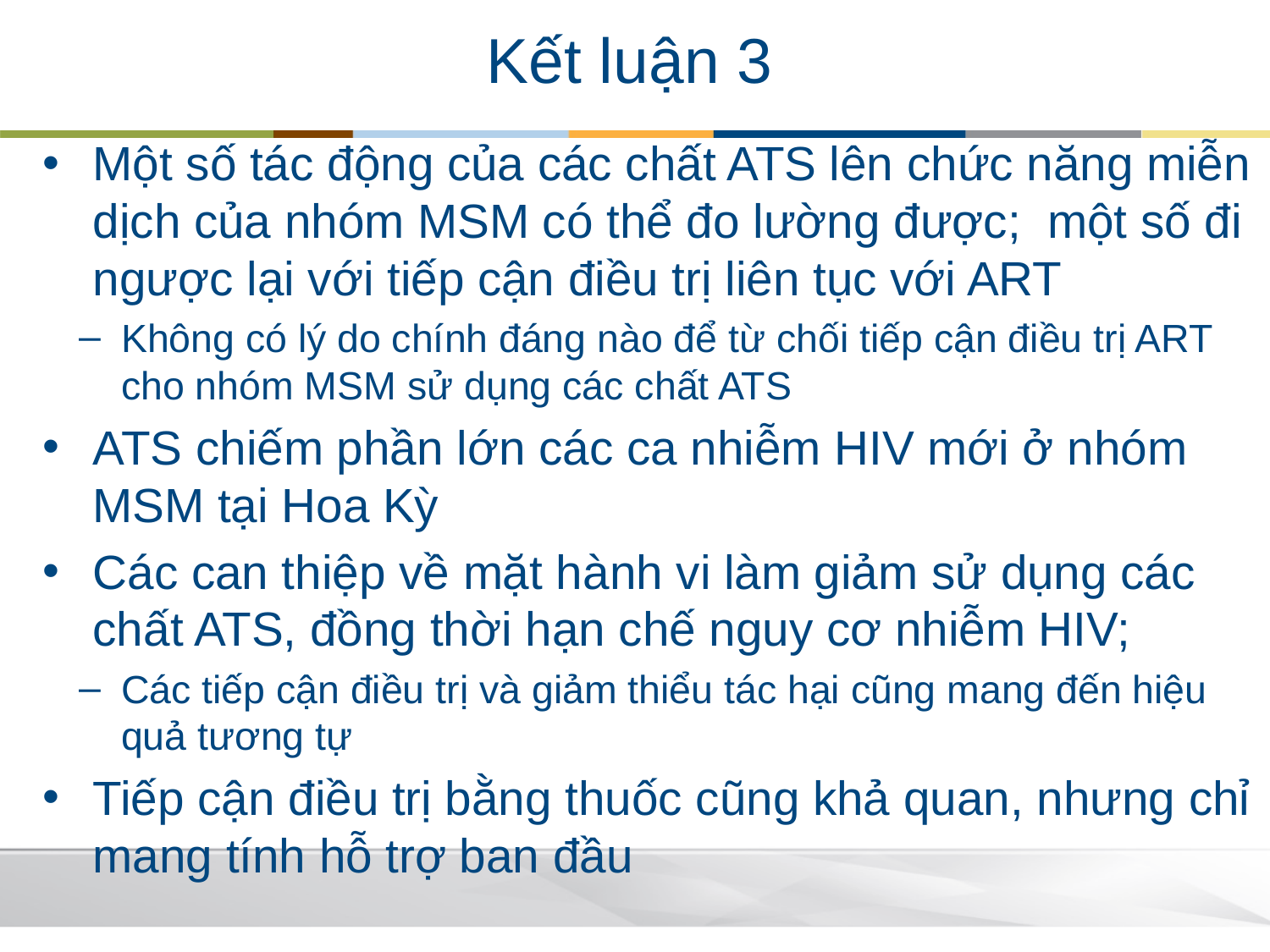

# Kết luận 3
Một số tác động của các chất ATS lên chức năng miễn dịch của nhóm MSM có thể đo lường được;  một số đi ngược lại với tiếp cận điều trị liên tục với ART
Không có lý do chính đáng nào để từ chối tiếp cận điều trị ART cho nhóm MSM sử dụng các chất ATS
ATS chiếm phần lớn các ca nhiễm HIV mới ở nhóm MSM tại Hoa Kỳ
Các can thiệp về mặt hành vi làm giảm sử dụng các chất ATS, đồng thời hạn chế nguy cơ nhiễm HIV;
Các tiếp cận điều trị và giảm thiểu tác hại cũng mang đến hiệu quả tương tự
Tiếp cận điều trị bằng thuốc cũng khả quan, nhưng chỉ mang tính hỗ trợ ban đầu